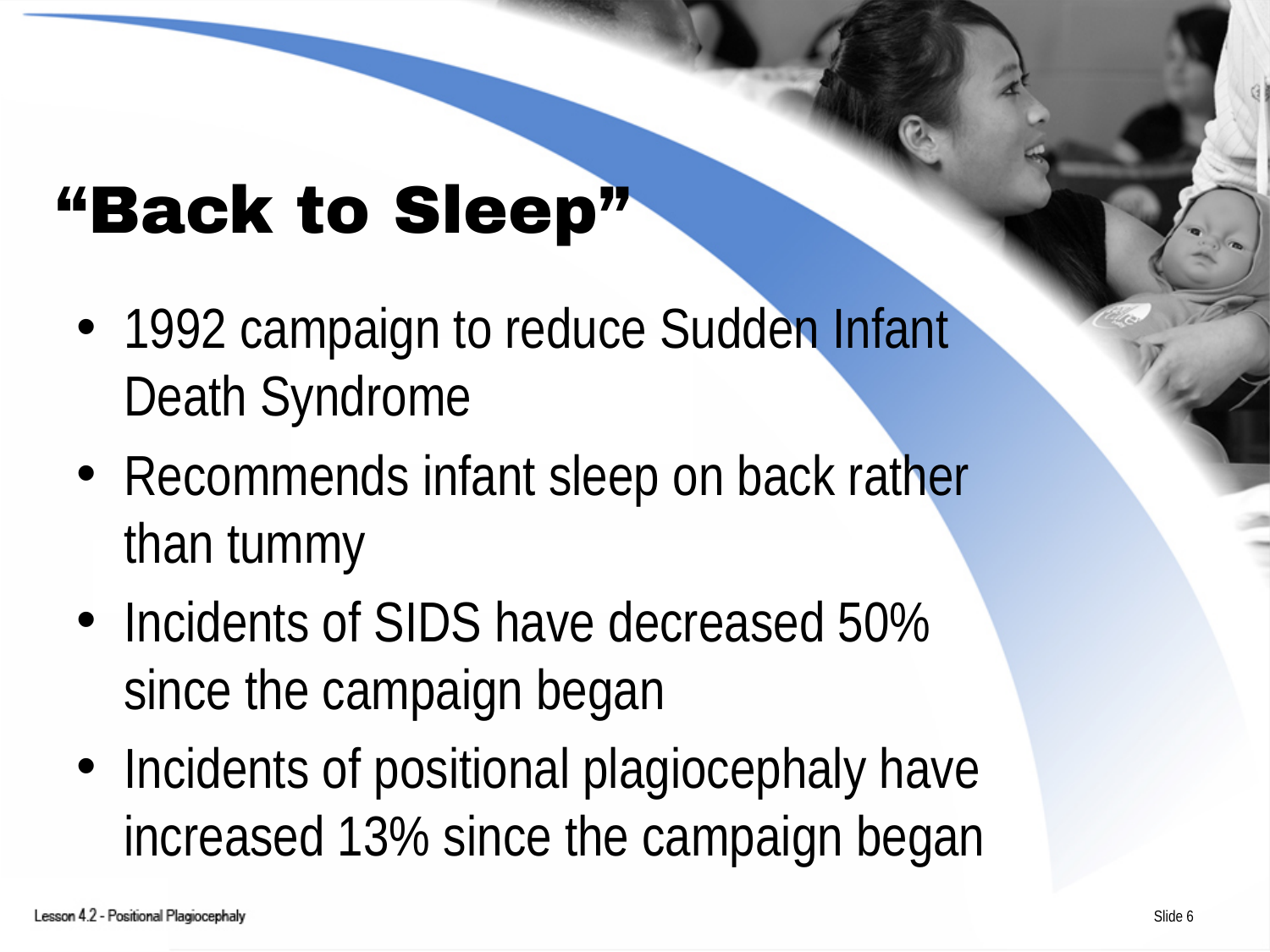

# “Back to Sleep”
1992 campaign to reduce Sudden Infant Death Syndrome
Recommends infant sleep on back rather than tummy
Incidents of SIDS have decreased 50% since the campaign began
Incidents of positional plagiocephaly have increased 13% since the campaign began
Slide 6